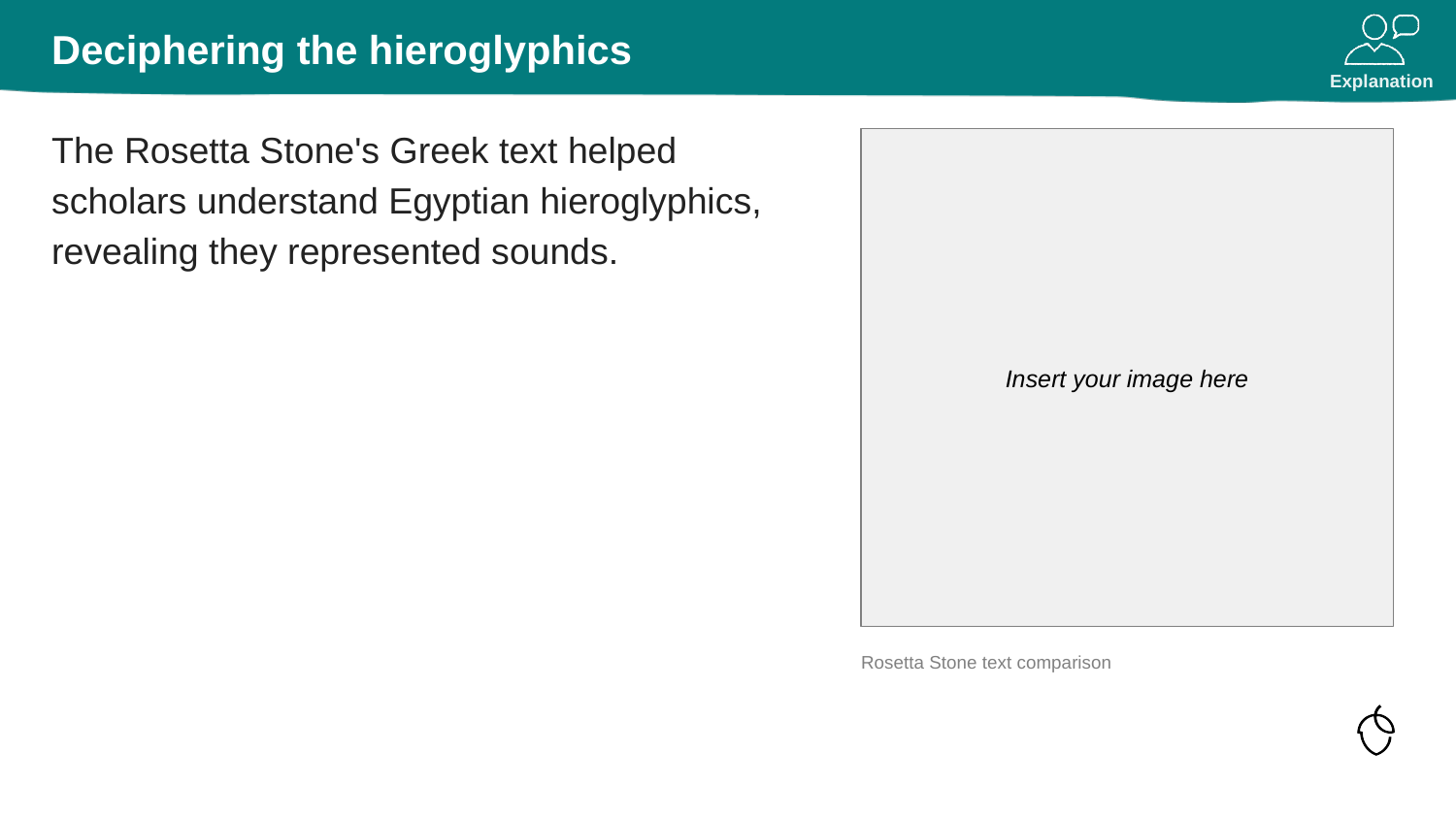

# Deciphering the hieroglyphics
The Rosetta Stone's Greek text helped scholars understand Egyptian hieroglyphics, revealing they represented sounds.
Insert your image here
Rosetta Stone text comparison